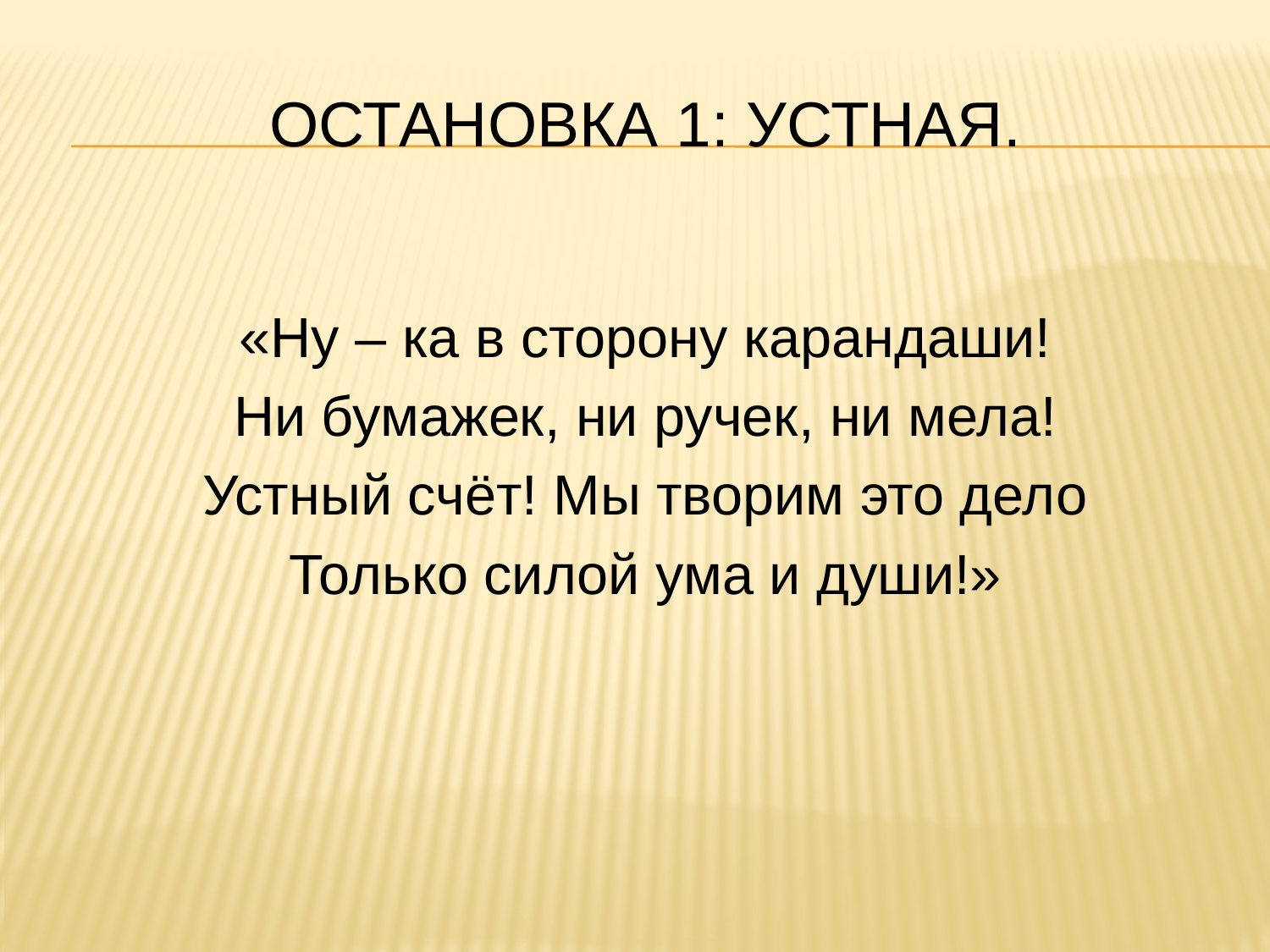

# Остановка 1: Устная.

«Ну – ка в сторону карандаши!
Ни бумажек, ни ручек, ни мела!
Устный счёт! Мы творим это дело
Только силой ума и души!»